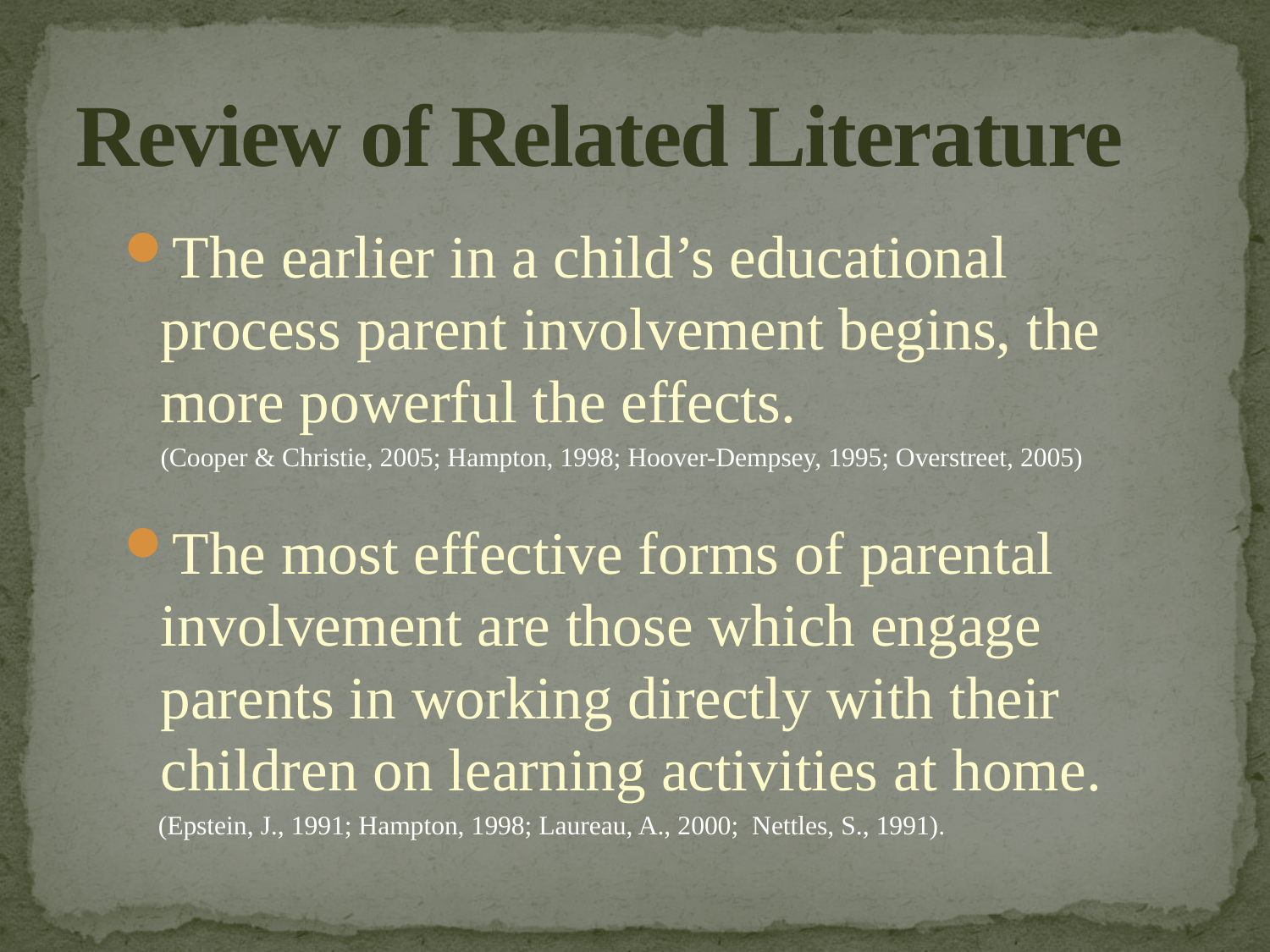

# Review of Related Literature
The earlier in a child’s educational process parent involvement begins, the more powerful the effects.
	(Cooper & Christie, 2005; Hampton, 1998; Hoover-Dempsey, 1995; Overstreet, 2005)

The most effective forms of parental involvement are those which engage parents in working directly with their children on learning activities at home.
     (Epstein, J., 1991; Hampton, 1998; Laureau, A., 2000;  Nettles, S., 1991).